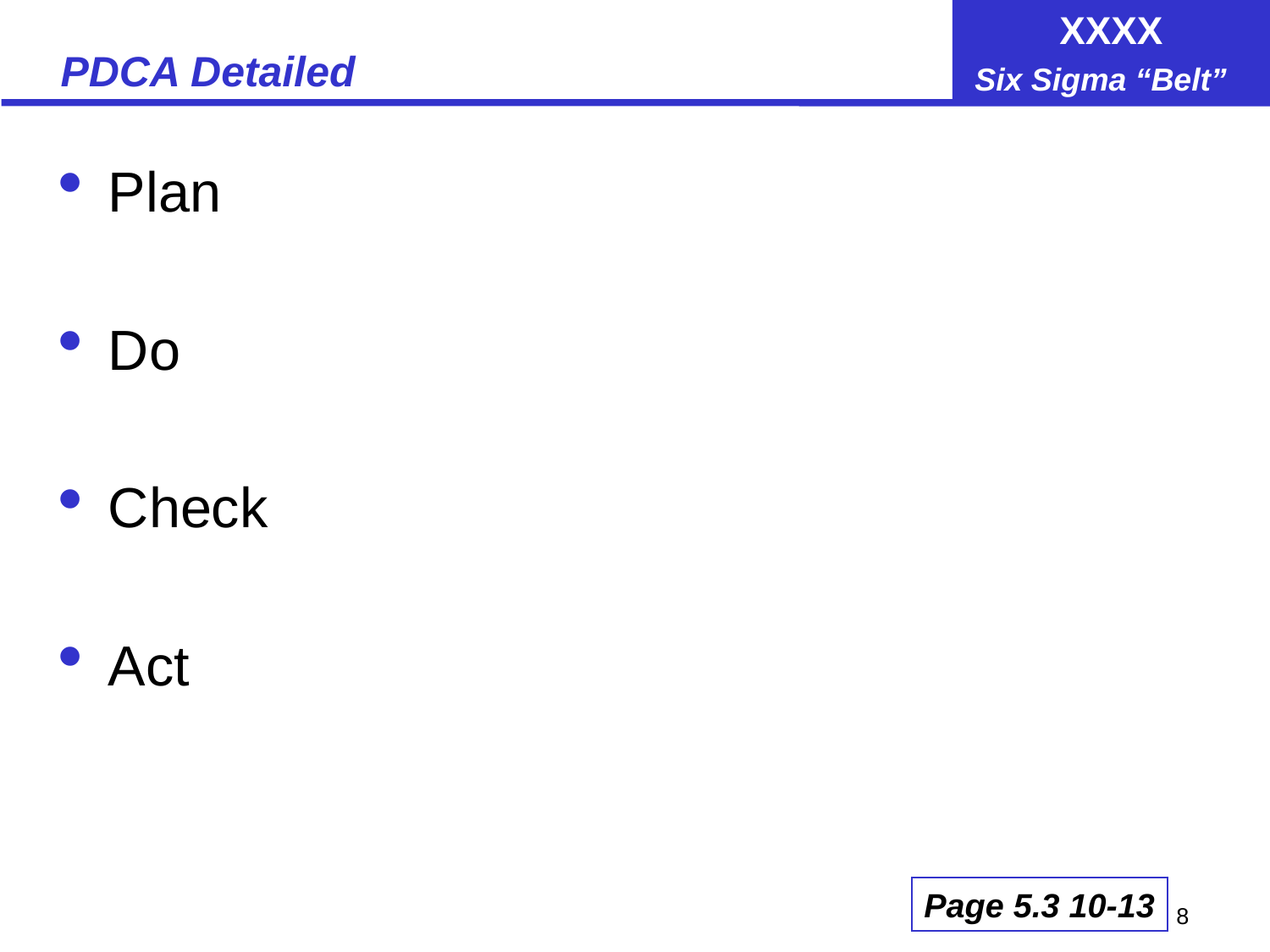

# PDCA Detailed
Plan

Do

Check

Act
Page 5.3 10-13